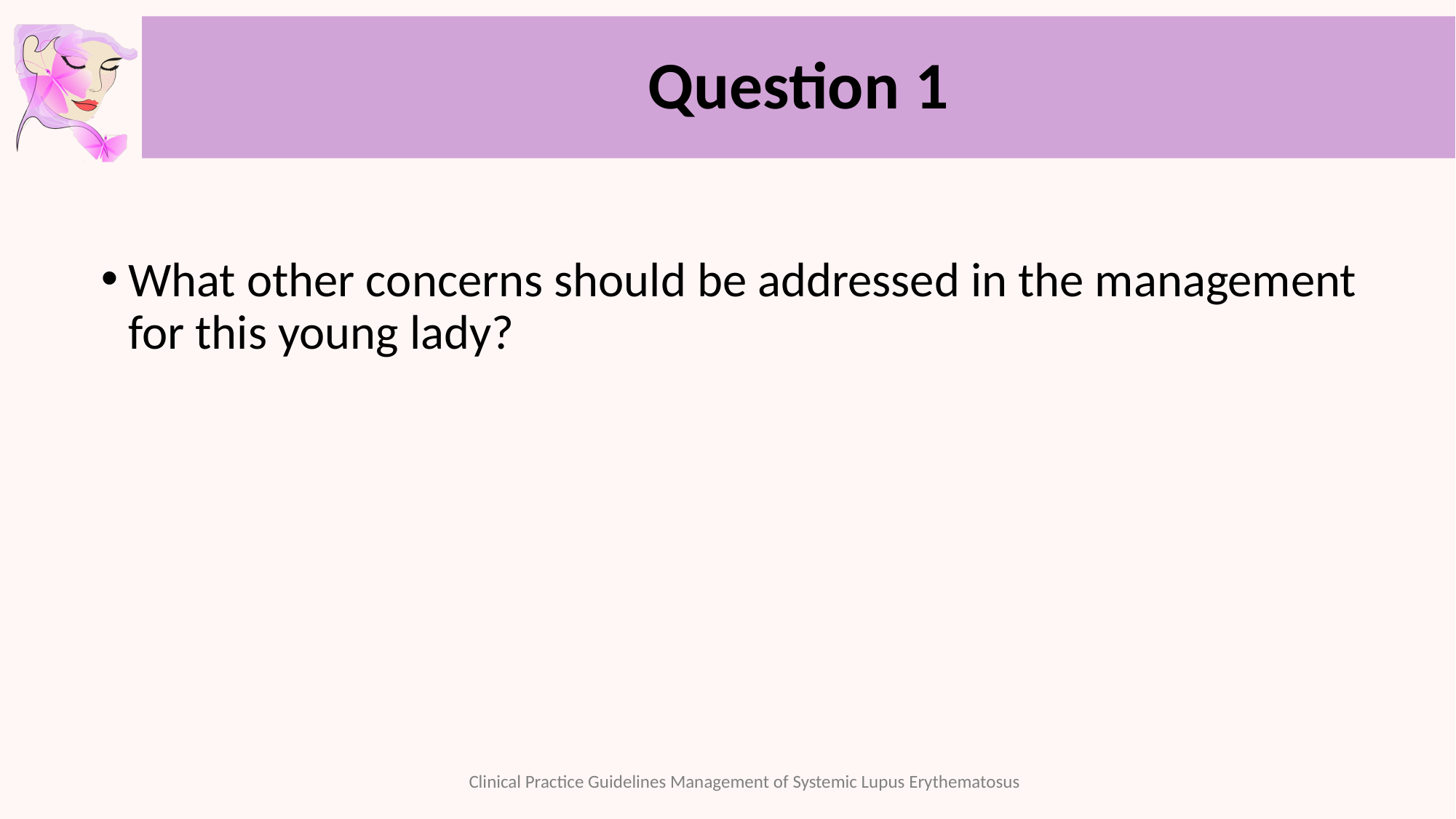

# Question 1
What other concerns should be addressed in the management for this young lady?